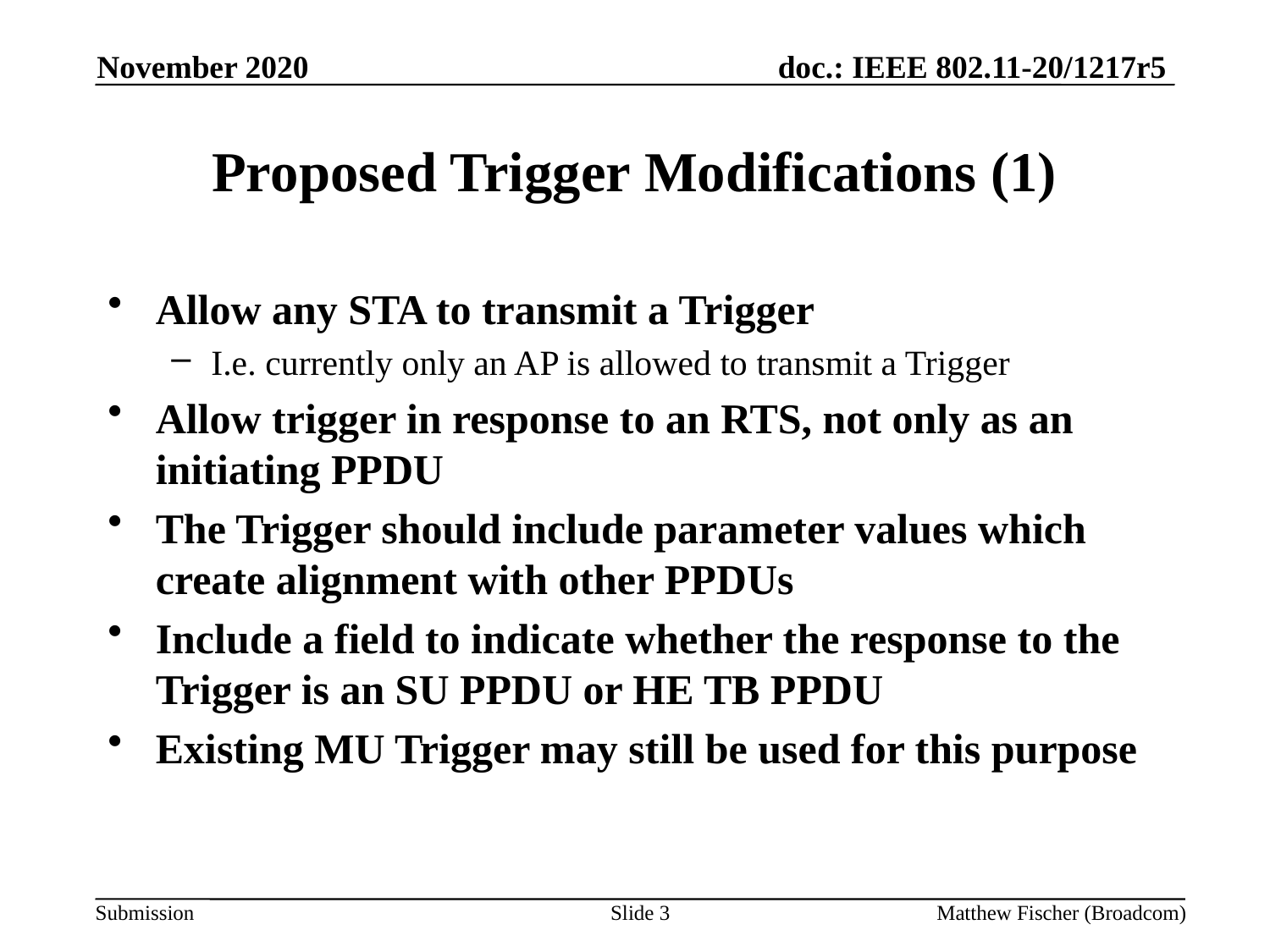

November 2020
# Proposed Trigger Modifications (1)
Allow any STA to transmit a Trigger
I.e. currently only an AP is allowed to transmit a Trigger
Allow trigger in response to an RTS, not only as an initiating PPDU
The Trigger should include parameter values which create alignment with other PPDUs
Include a field to indicate whether the response to the Trigger is an SU PPDU or HE TB PPDU
Existing MU Trigger may still be used for this purpose
Slide 3
Matthew Fischer (Broadcom)